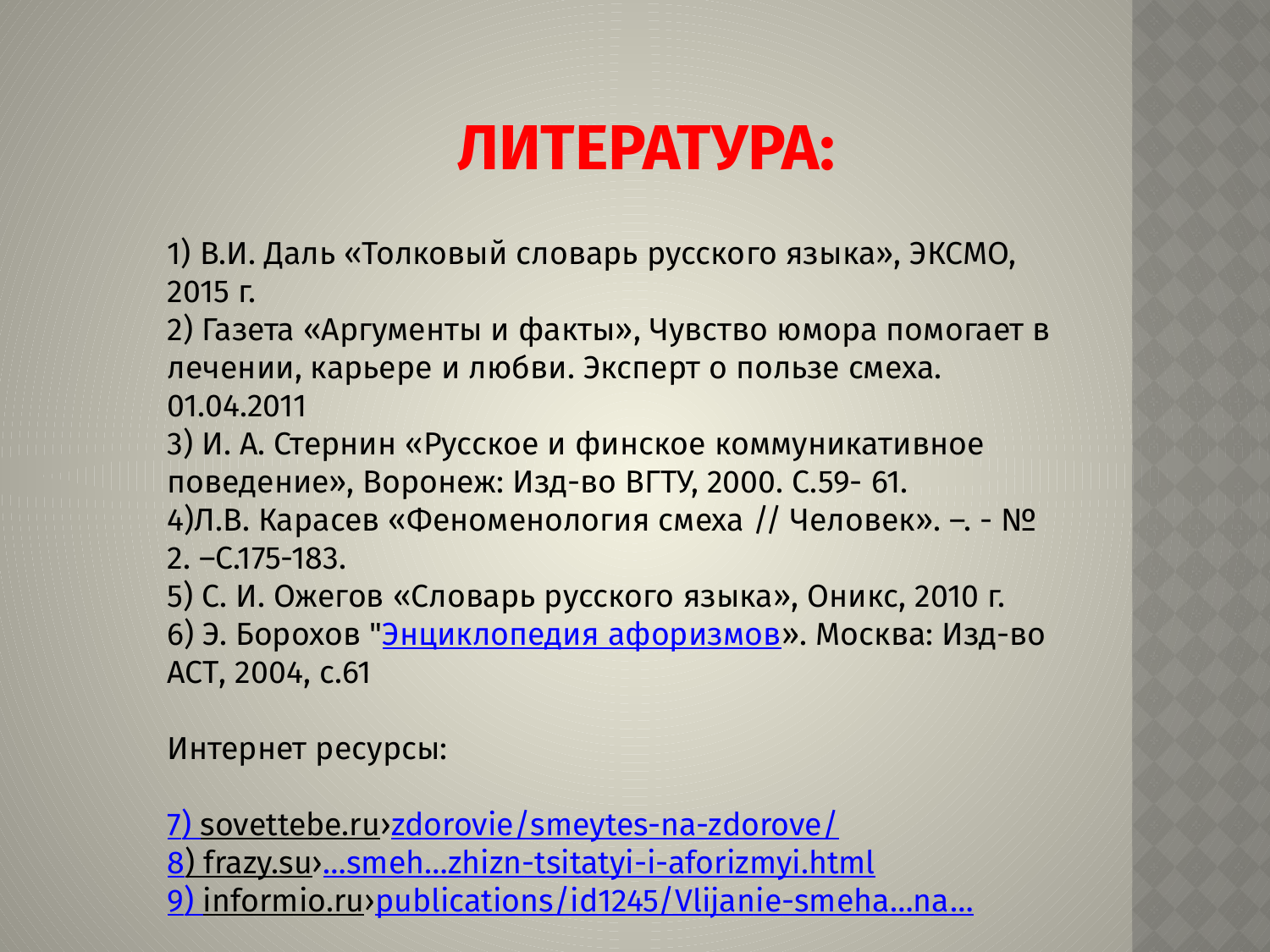

# Литература:
1) В.И. Даль «Толковый словарь русского языка», ЭКСМО, 2015 г.
2) Газета «Аргументы и факты», Чувство юмора помогает в лечении, карьере и любви. Эксперт о пользе смеха. 01.04.2011
3) И. А. Стернин «Русское и финское коммуникативное поведение», Воронеж: Изд-во ВГТУ, 2000. С.59- 61.
4)Л.В. Карасев «Феноменология смеха // Человек». –. - № 2. –С.175-183.
5) С. И. Ожегов «Словарь русского языка», Оникс, 2010 г.
6) Э. Борохов "Энциклопедия афоризмов». Москва: Изд-во ACT, 2004, с.61

Интернет ресурсы:

7) sovettebe.ru›zdorovie/smeytes-na-zdorove/
8) frazy.su›…smeh…zhizn-tsitatyi-i-aforizmyi.html
9) informio.ru›publications/id1245/Vlijanie-smeha…na…